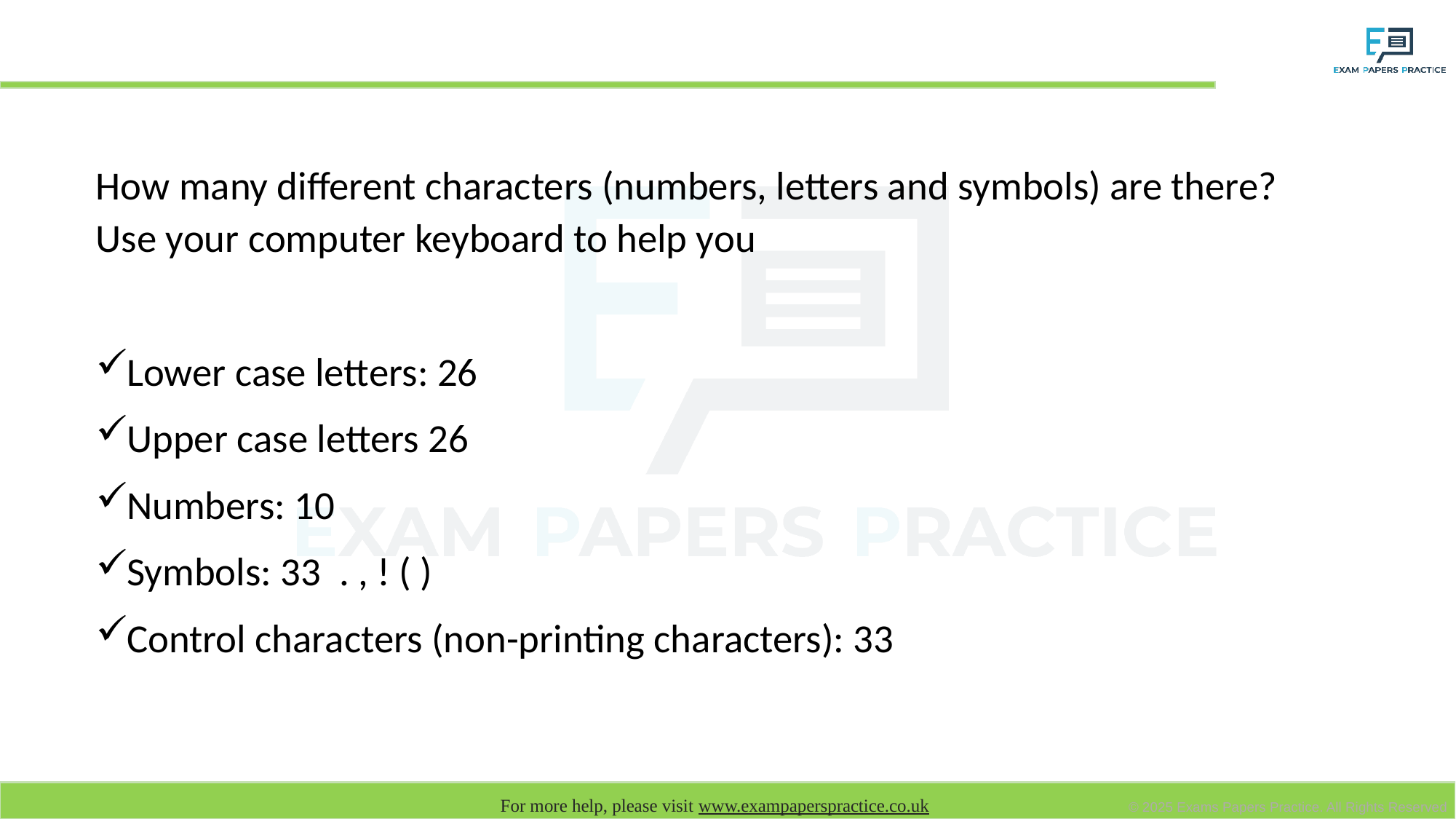

# Characters
How many different characters (numbers, letters and symbols) are there? Use your computer keyboard to help you

Lower case letters: 26
Upper case letters 26
Numbers: 10
Symbols: 33  . , ! ( )
Control characters (non-printing characters): 33